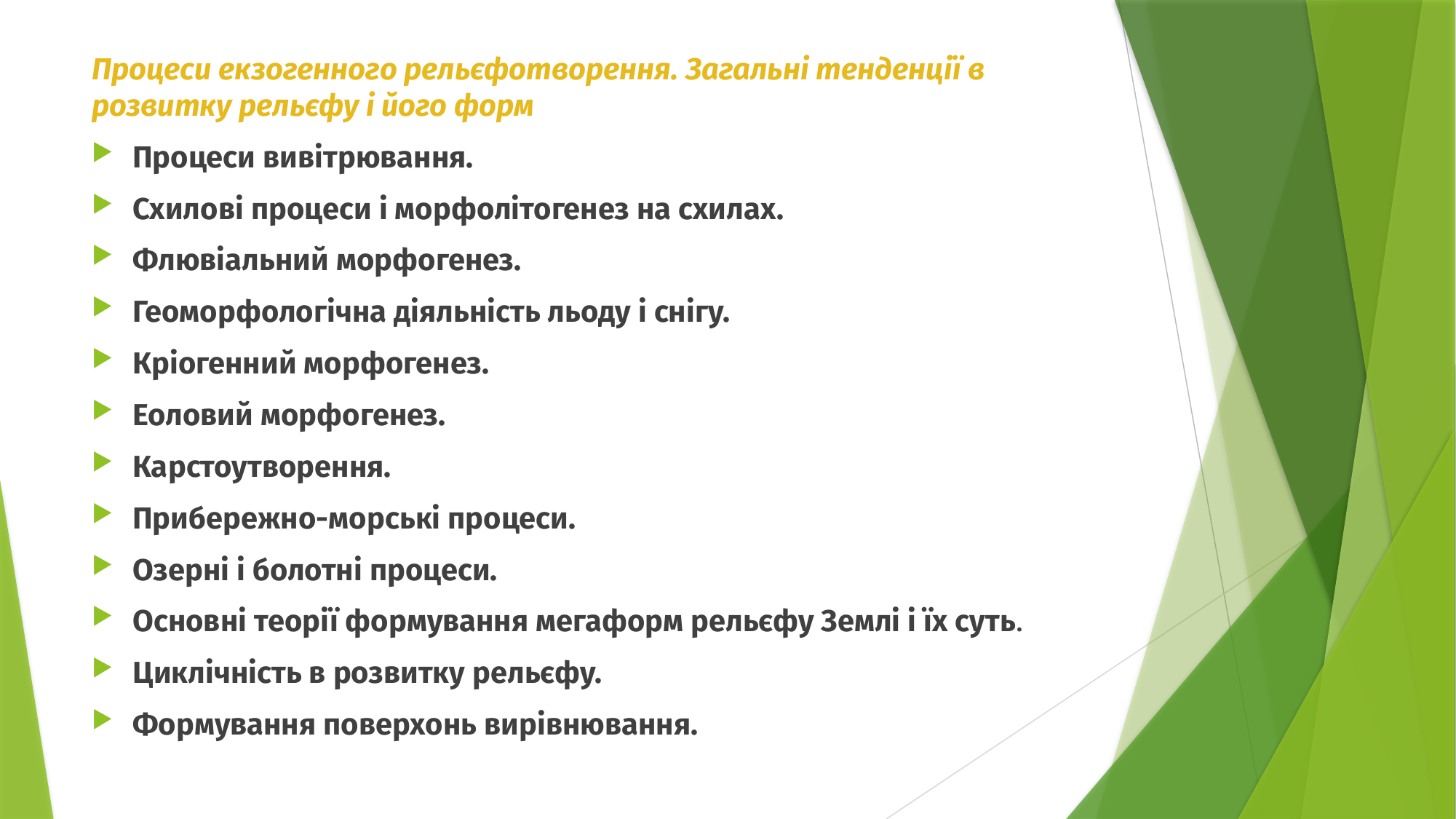

Процеси екзогенного рельєфотворення. Загальні тенденції в розвитку рельєфу і його форм
Процеси вивітрювання.
Схилові процеси і морфолітогенез на схилах.
Флювіальний морфогенез.
Геоморфологічна діяльність льоду і снігу.
Кріогенний морфогенез.
Еоловий морфогенез.
Карстоутворення.
Прибережно-морські процеси.
Озерні і болотні процеси.
Основні теорії формування мегаформ рельєфу Землі і їх суть.
Циклічність в розвитку рельєфу.
Формування поверхонь вирівнювання.